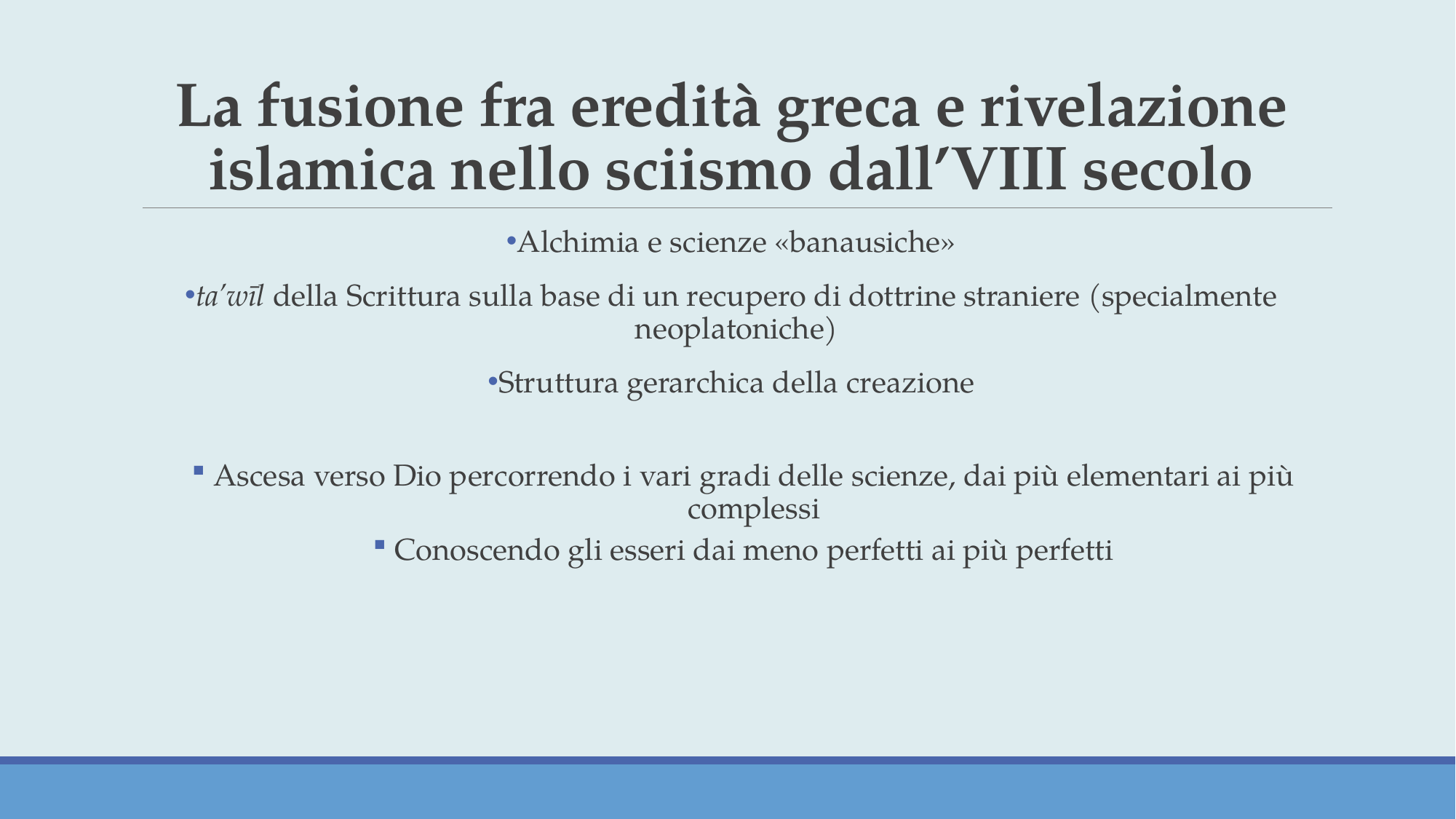

# La fusione fra eredità greca e rivelazione islamica nello sciismo dall’VIII secolo
Alchimia e scienze «banausiche»
ta’wīl della Scrittura sulla base di un recupero di dottrine straniere (specialmente neoplatoniche)
Struttura gerarchica della creazione

Ascesa verso Dio percorrendo i vari gradi delle scienze, dai più elementari ai più complessi
Conoscendo gli esseri dai meno perfetti ai più perfetti